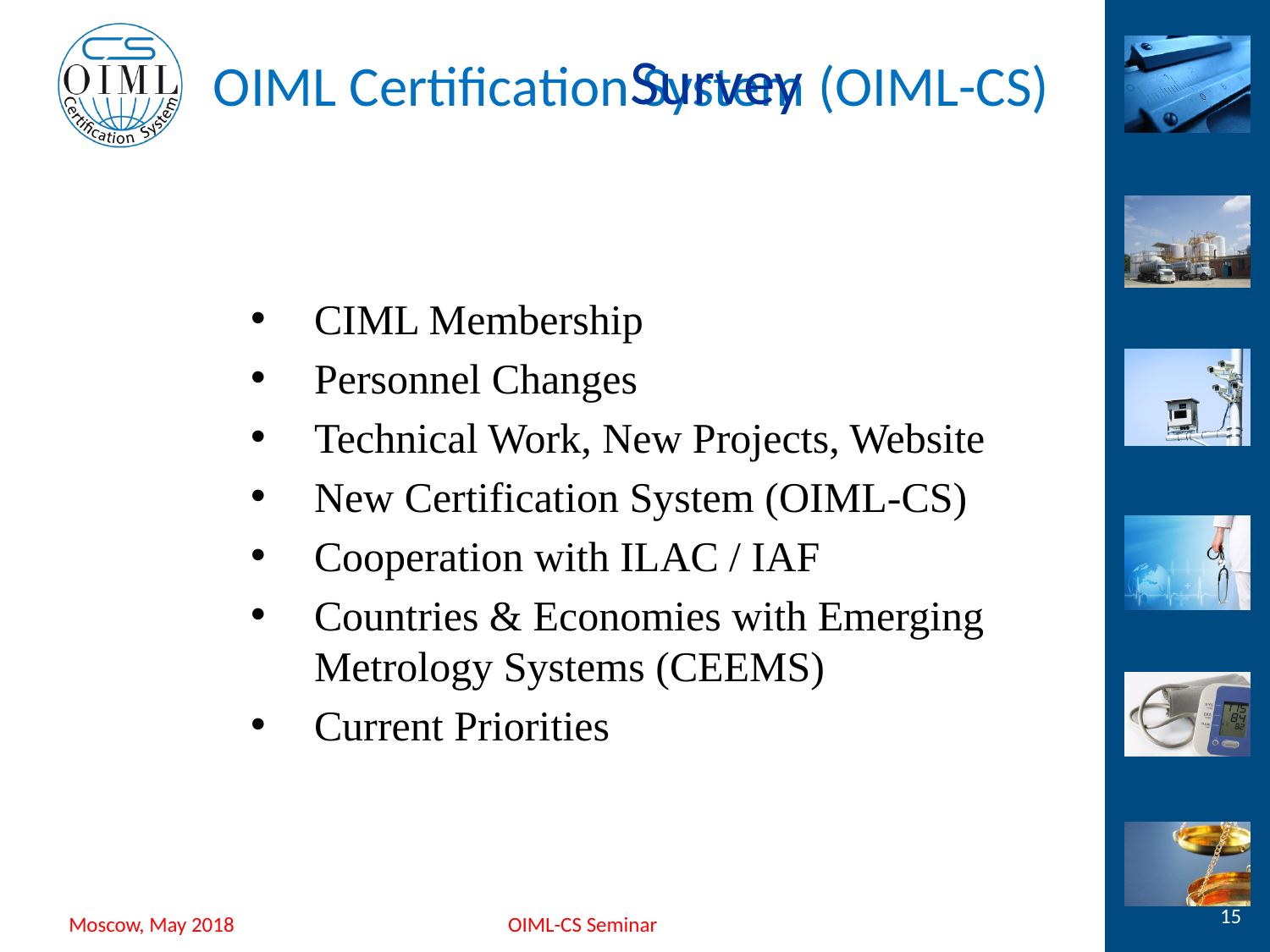

Survey
CIML Membership
Personnel Changes
Technical Work, New Projects, Website
New Certification System (OIML-CS)
Cooperation with ILAC / IAF
Countries & Economies with Emerging Metrology Systems (CEEMS)
Current Priorities
15